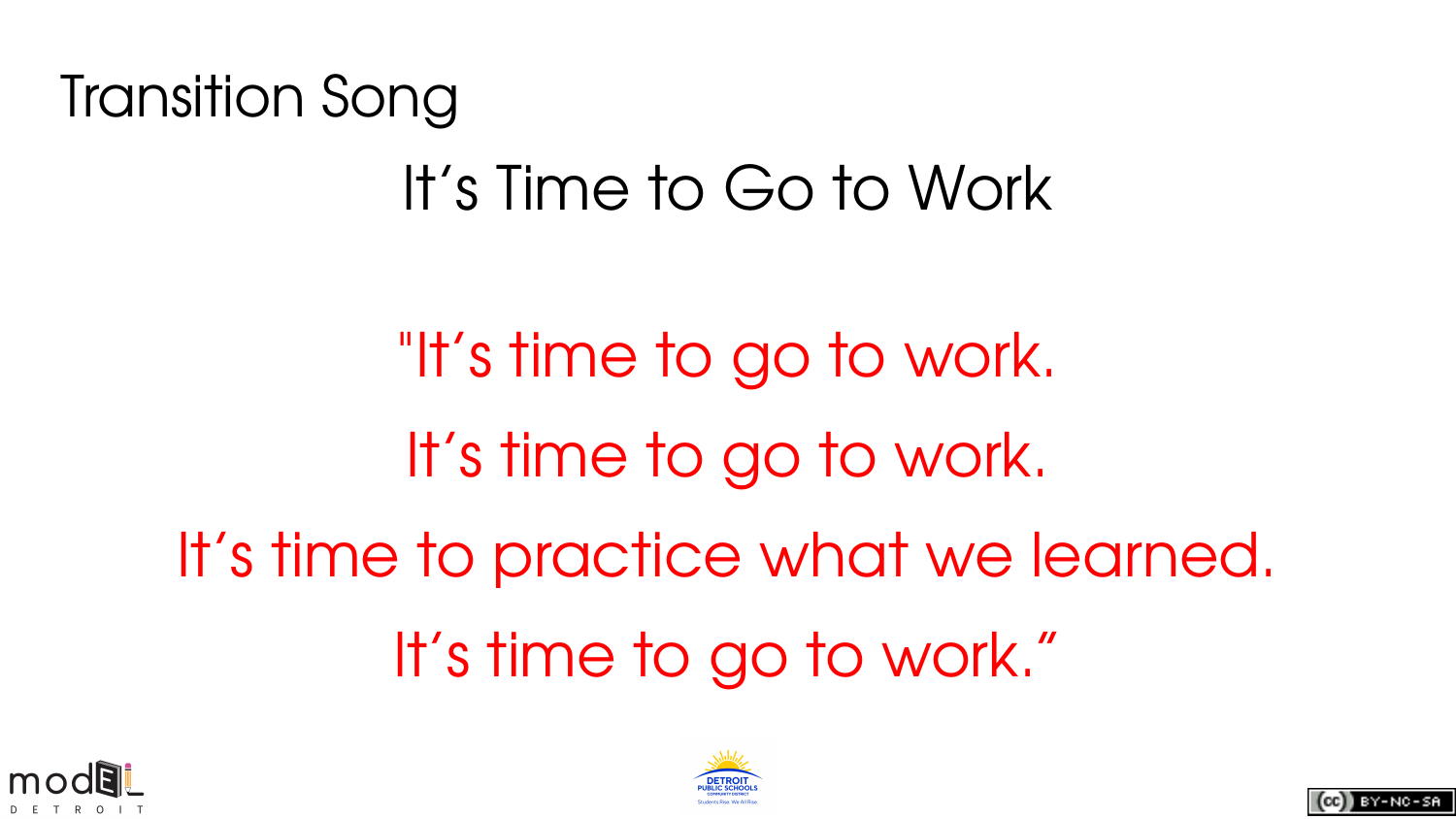

# Transition Song
It’s Time to Go to Work

"It’s time to go to work.
It’s time to go to work.
It’s time to practice what we learned.
It’s time to go to work.”